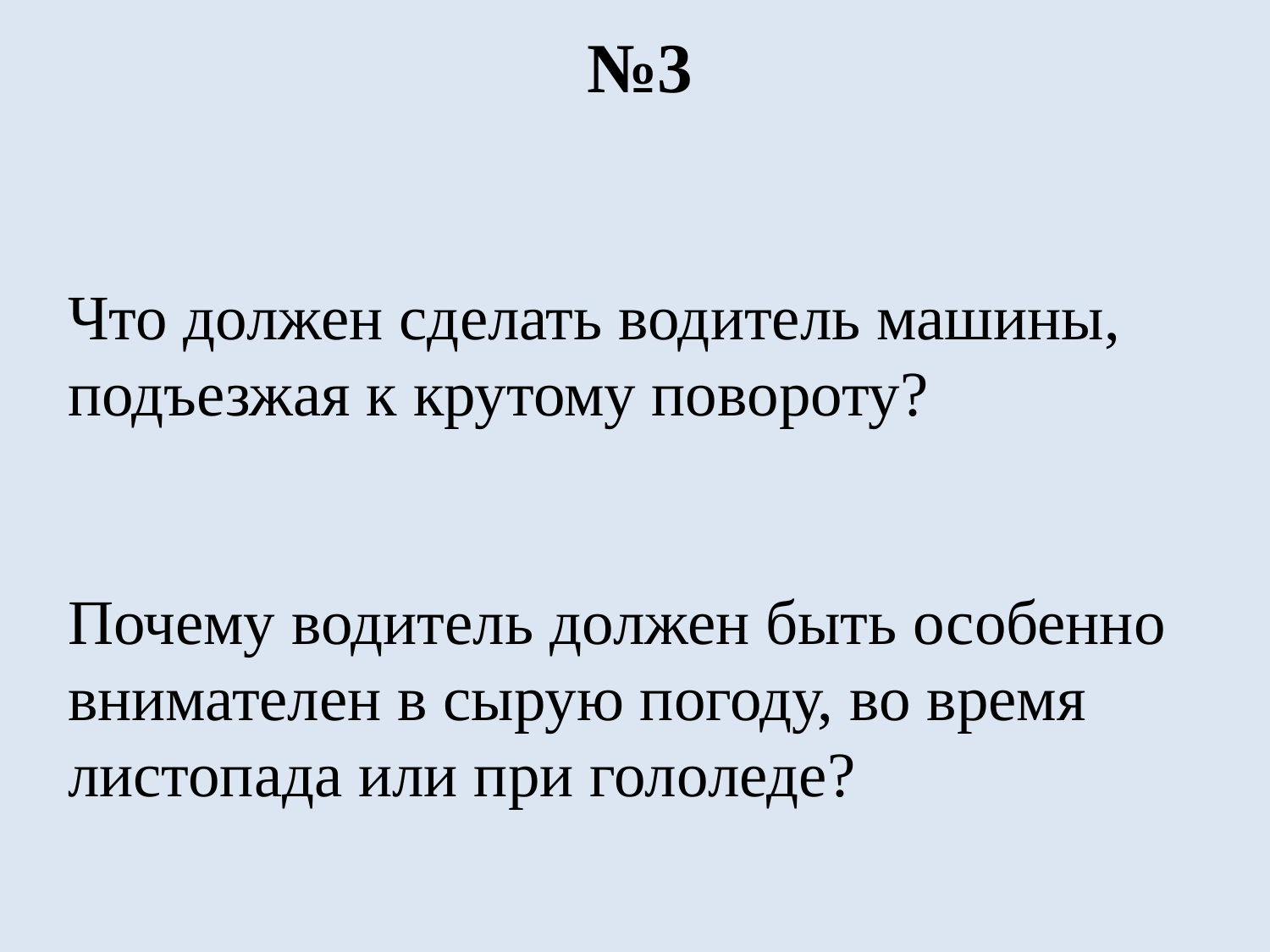

№3

Что должен сделать водитель машины, подъезжая к крутому повороту?

Почему водитель должен быть особенно внимателен в сырую погоду, во время листопада или при гололеде?